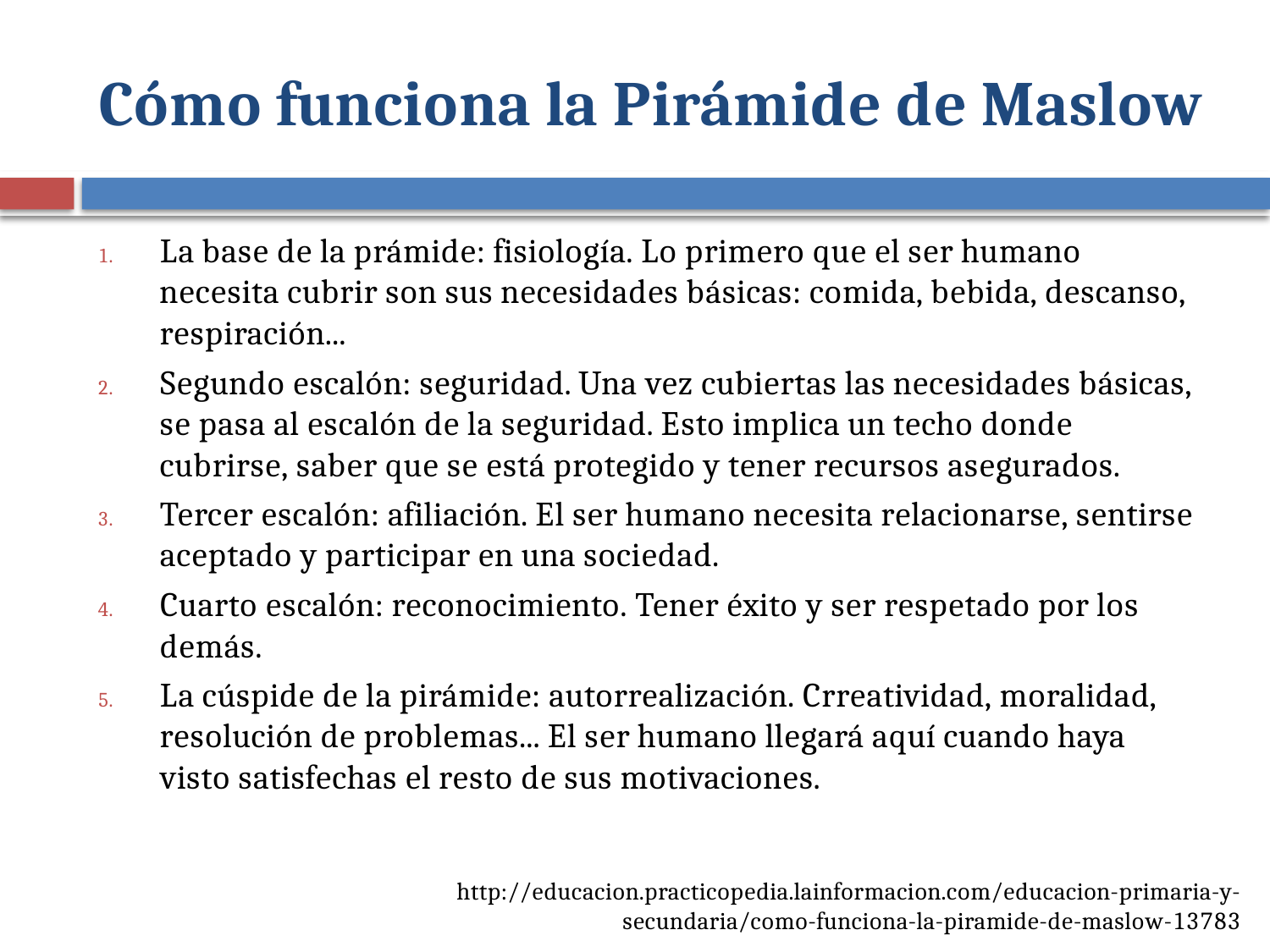

# Cómo funciona la Pirámide de Maslow
La base de la prámide: fisiología. Lo primero que el ser humano necesita cubrir son sus necesidades básicas: comida, bebida, descanso, respiración...
Segundo escalón: seguridad. Una vez cubiertas las necesidades básicas, se pasa al escalón de la seguridad. Esto implica un techo donde cubrirse, saber que se está protegido y tener recursos asegurados.
Tercer escalón: afiliación. El ser humano necesita relacionarse, sentirse aceptado y participar en una sociedad.
Cuarto escalón: reconocimiento. Tener éxito y ser respetado por los demás.
La cúspide de la pirámide: autorrealización. Crreatividad, moralidad, resolución de problemas... El ser humano llegará aquí cuando haya visto satisfechas el resto de sus motivaciones.
http://educacion.practicopedia.lainformacion.com/educacion-primaria-y-secundaria/como-funciona-la-piramide-de-maslow-13783